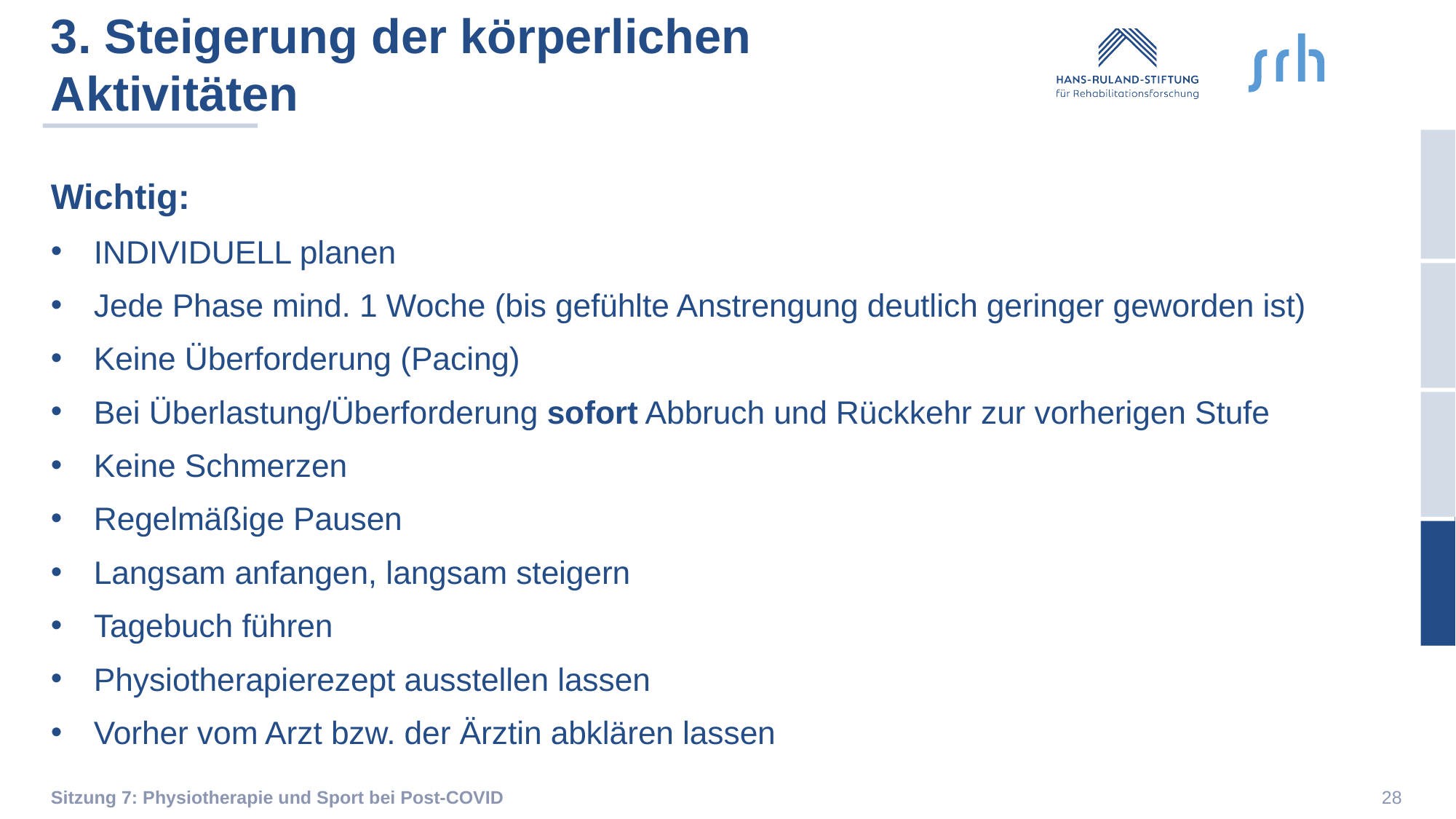

# 3. Steigerung der körperlichen Aktivitäten
Wichtig:
INDIVIDUELL planen
Jede Phase mind. 1 Woche (bis gefühlte Anstrengung deutlich geringer geworden ist)
Keine Überforderung (Pacing)
Bei Überlastung/Überforderung sofort Abbruch und Rückkehr zur vorherigen Stufe
Keine Schmerzen
Regelmäßige Pausen
Langsam anfangen, langsam steigern
Tagebuch führen
Physiotherapierezept ausstellen lassen
Vorher vom Arzt bzw. der Ärztin abklären lassen
Sitzung 7: Physiotherapie und Sport bei Post-COVID
28